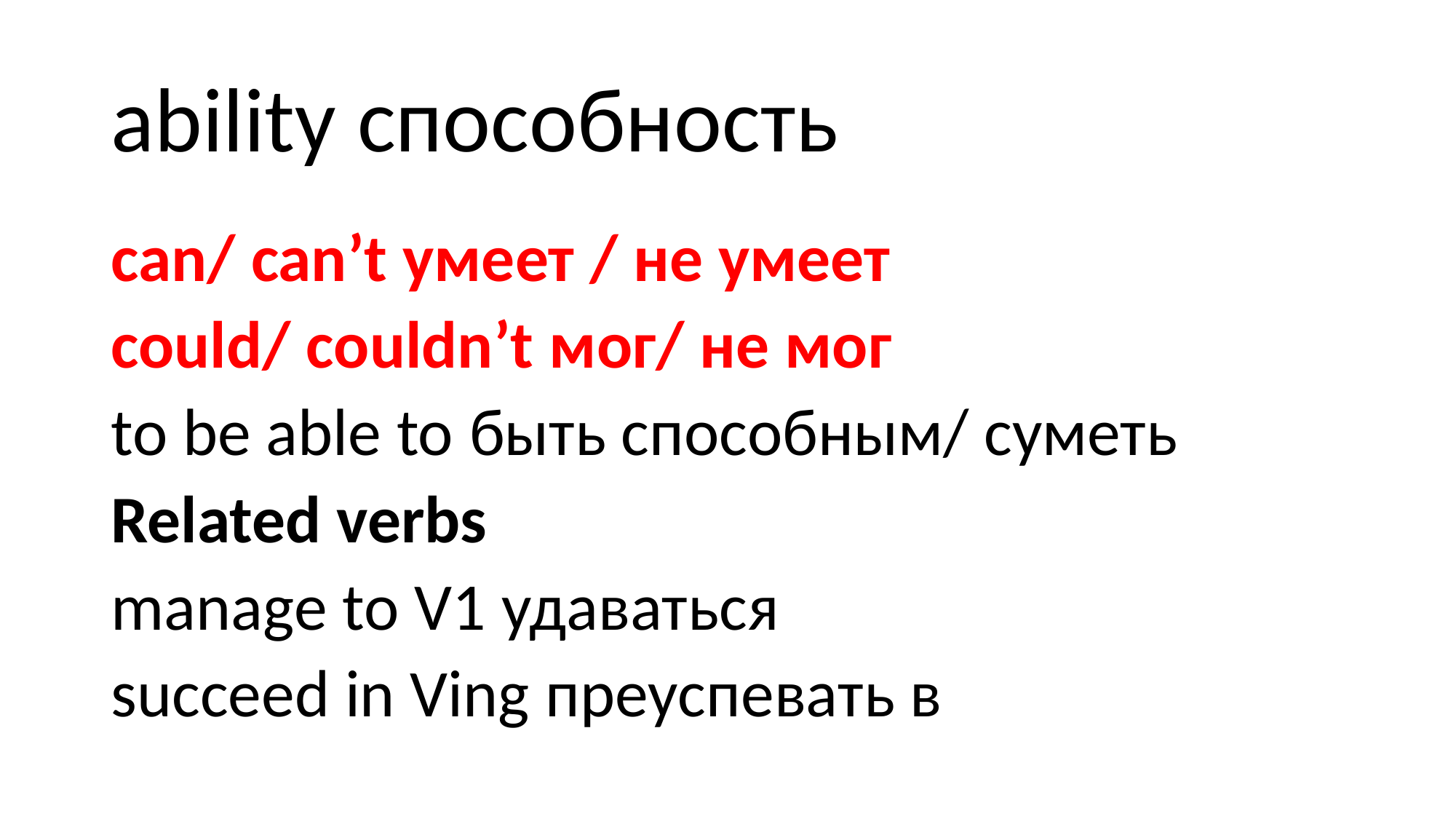

# ability способность
can/ can’t умеет / не умеет
could/ couldn’t мог/ не мог
to be able to быть способным/ суметь
Related verbs
manage to V1 удаваться
succeed in Ving преуспевать в